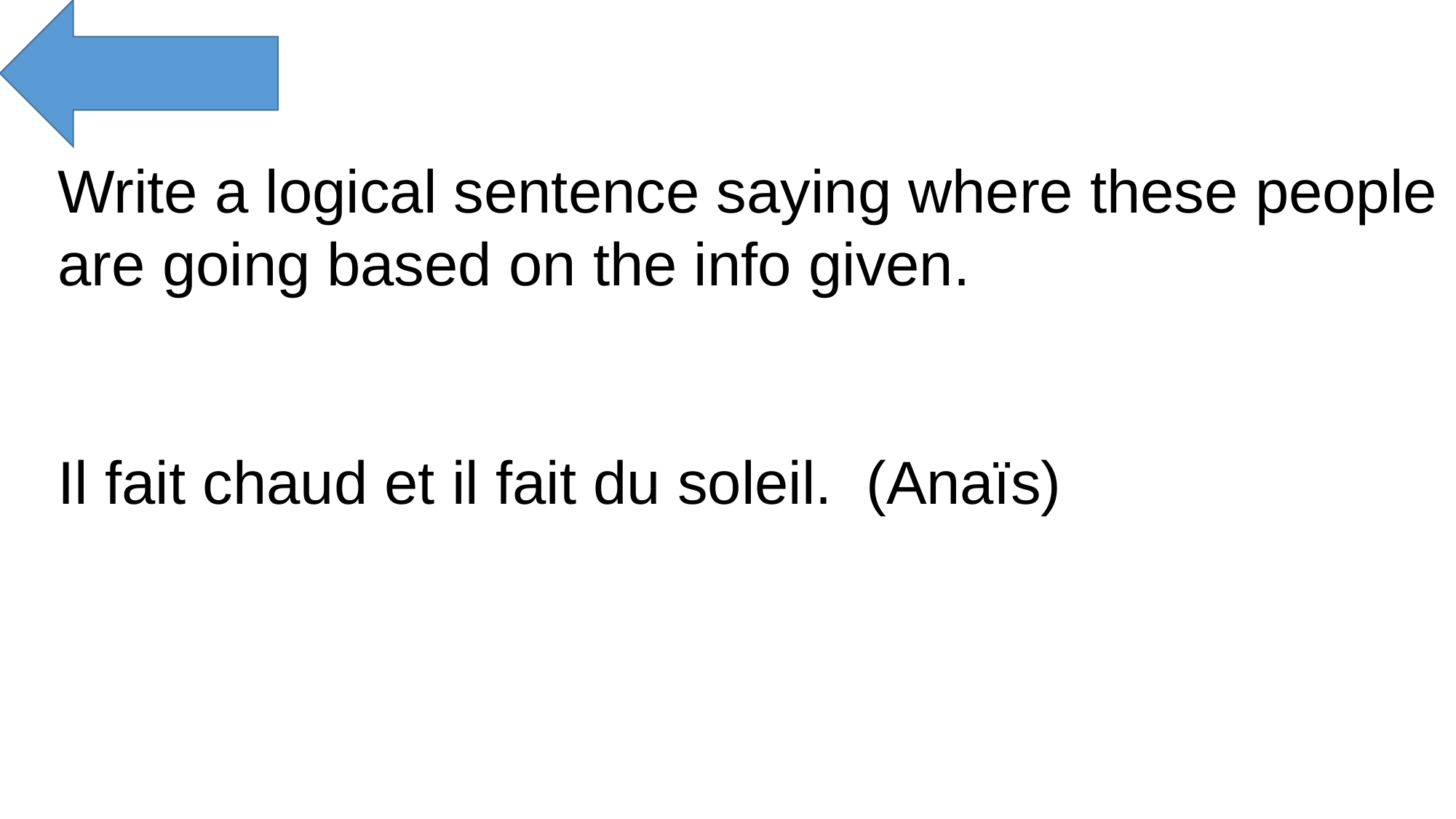

Write a logical sentence saying where these people are going based on the info given.

Il fait chaud et il fait du soleil.  (Anaïs)